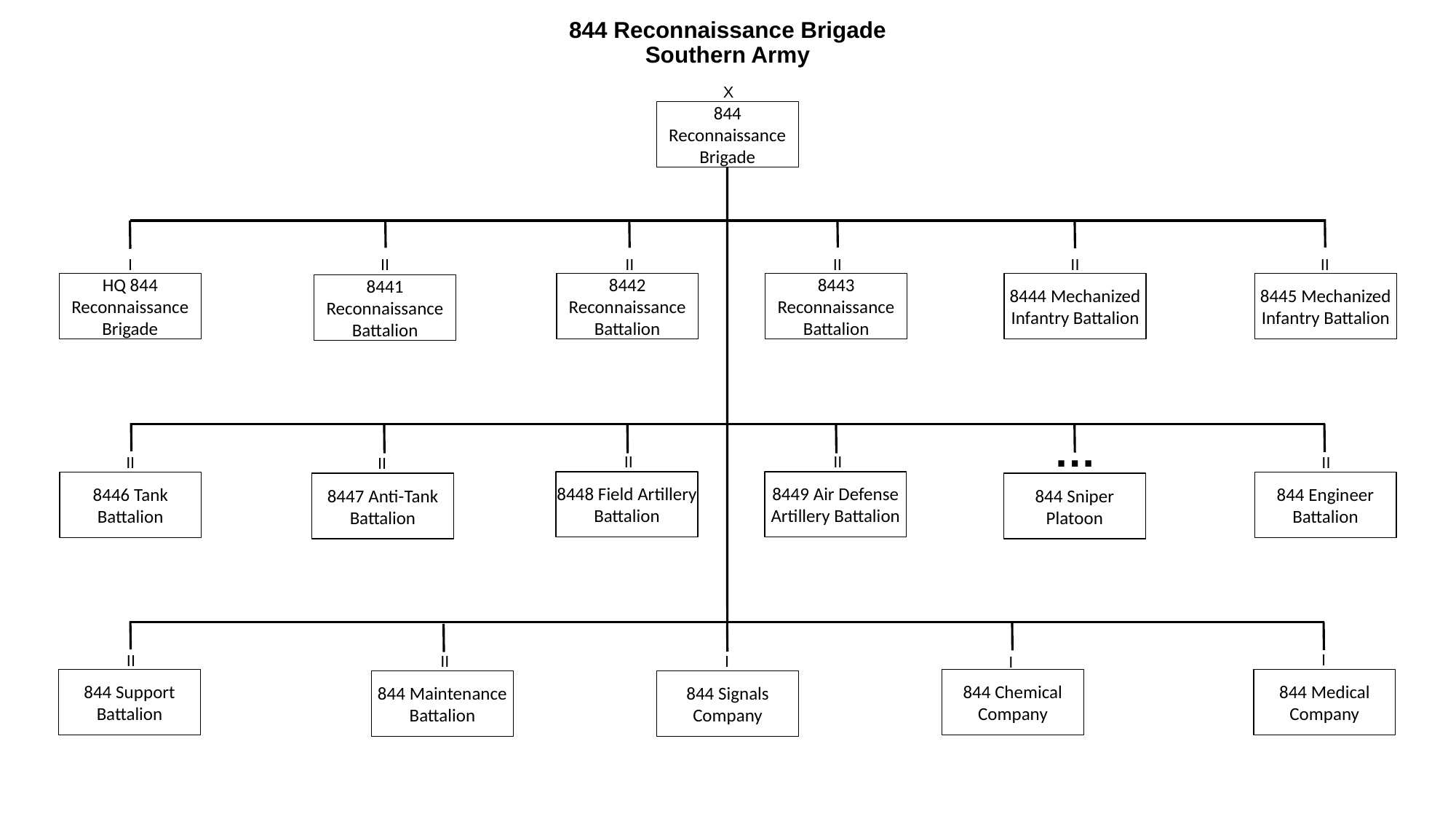

# 844 Reconnaissance Brigade Southern Army
X
844 Reconnaissance Brigade
I
II
II
II
II
II
HQ 844 Reconnaissance Brigade
8442 Reconnaissance Battalion
8443 Reconnaissance Battalion
8444 Mechanized Infantry Battalion
8445 Mechanized Infantry Battalion
8441 Reconnaissance Battalion
…
II
II
II
II
II
8448 Field Artillery Battalion
8449 Air Defense Artillery Battalion
8446 Tank Battalion
844 Engineer Battalion
8447 Anti-Tank
Battalion
844 Sniper
Platoon
I
II
II
I
I
844 Support
Battalion
844 Chemical
Company
844 Medical
Company
844 Signals Company
844 Maintenance
Battalion